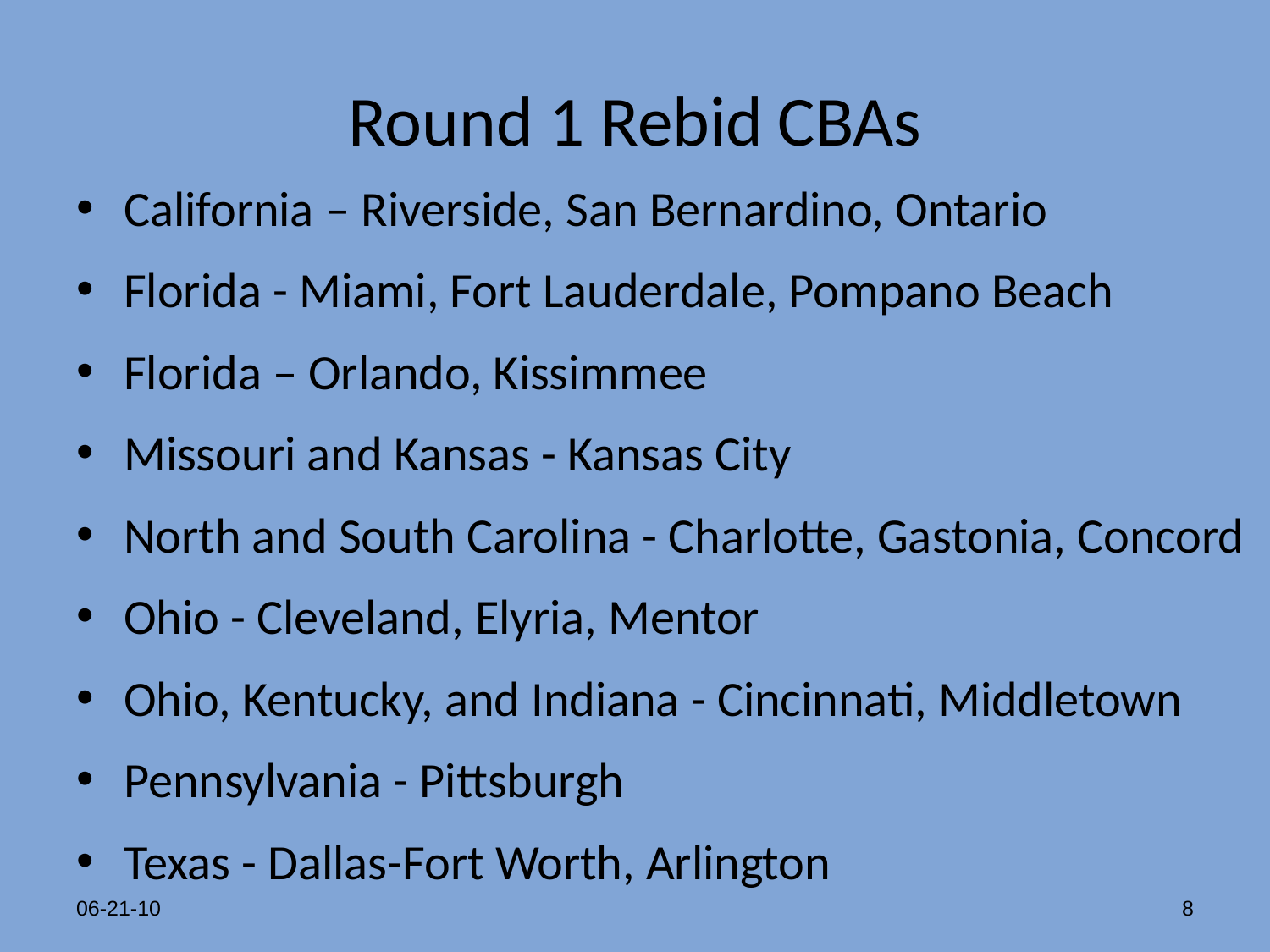

# Round 1 Rebid CBAs
California – Riverside, San Bernardino, Ontario
Florida - Miami, Fort Lauderdale, Pompano Beach
Florida – Orlando, Kissimmee
Missouri and Kansas - Kansas City
North and South Carolina - Charlotte, Gastonia, Concord
Ohio - Cleveland, Elyria, Mentor
Ohio, Kentucky, and Indiana - Cincinnati, Middletown
Pennsylvania - Pittsburgh
Texas - Dallas-Fort Worth, Arlington

06-21-10
8